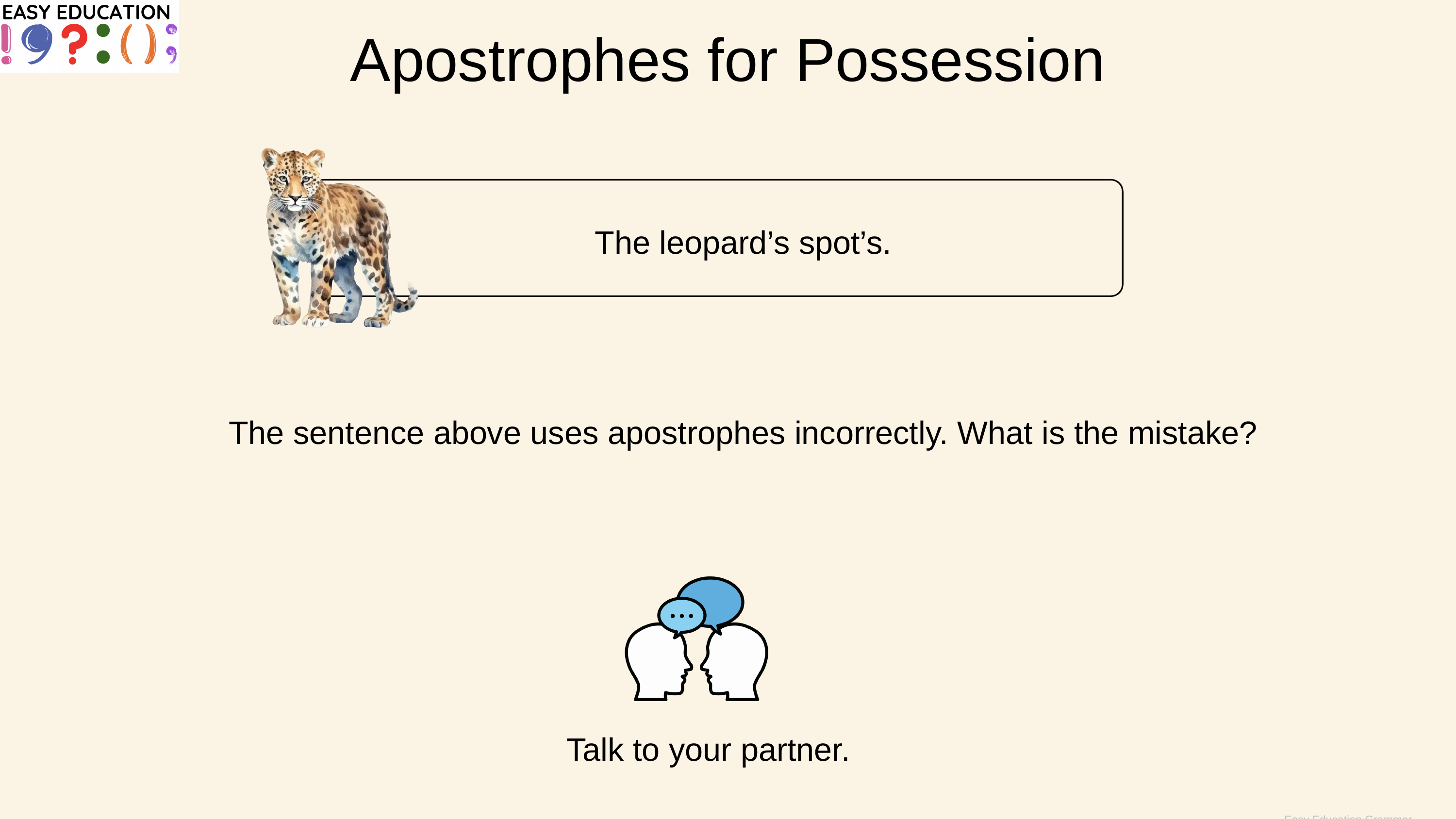

Apostrophes for Possession

The leopard’s spot’s.
The sentence above uses apostrophes incorrectly. What is the mistake?

Talk to your partner.